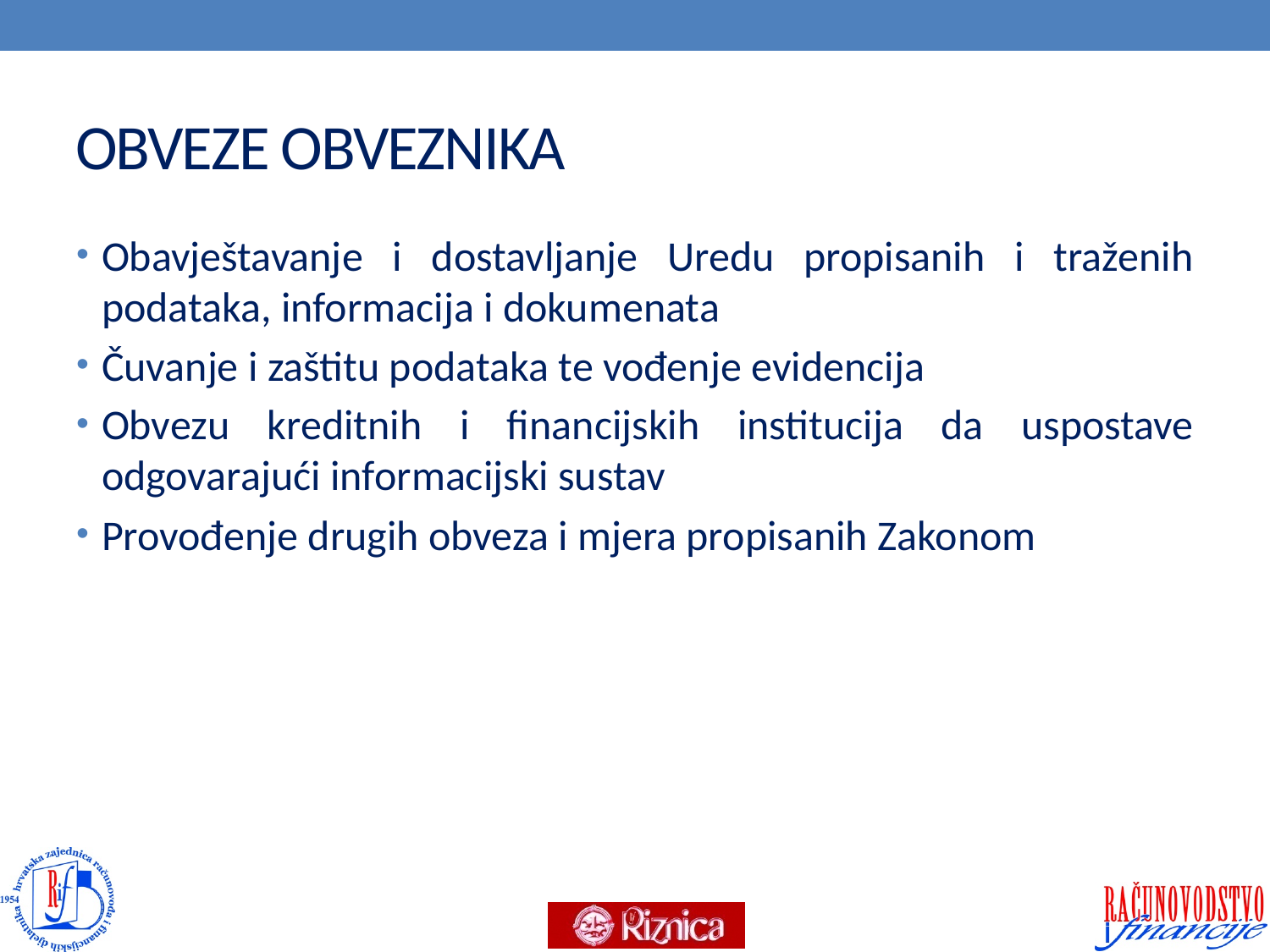

# OBVEZE OBVEZNIKA
Obavještavanje i dostavljanje Uredu propisanih i traženih podataka, informacija i dokumenata
Čuvanje i zaštitu podataka te vođenje evidencija
Obvezu kreditnih i financijskih institucija da uspostave odgovarajući informacijski sustav
Provođenje drugih obveza i mjera propisanih Zakonom